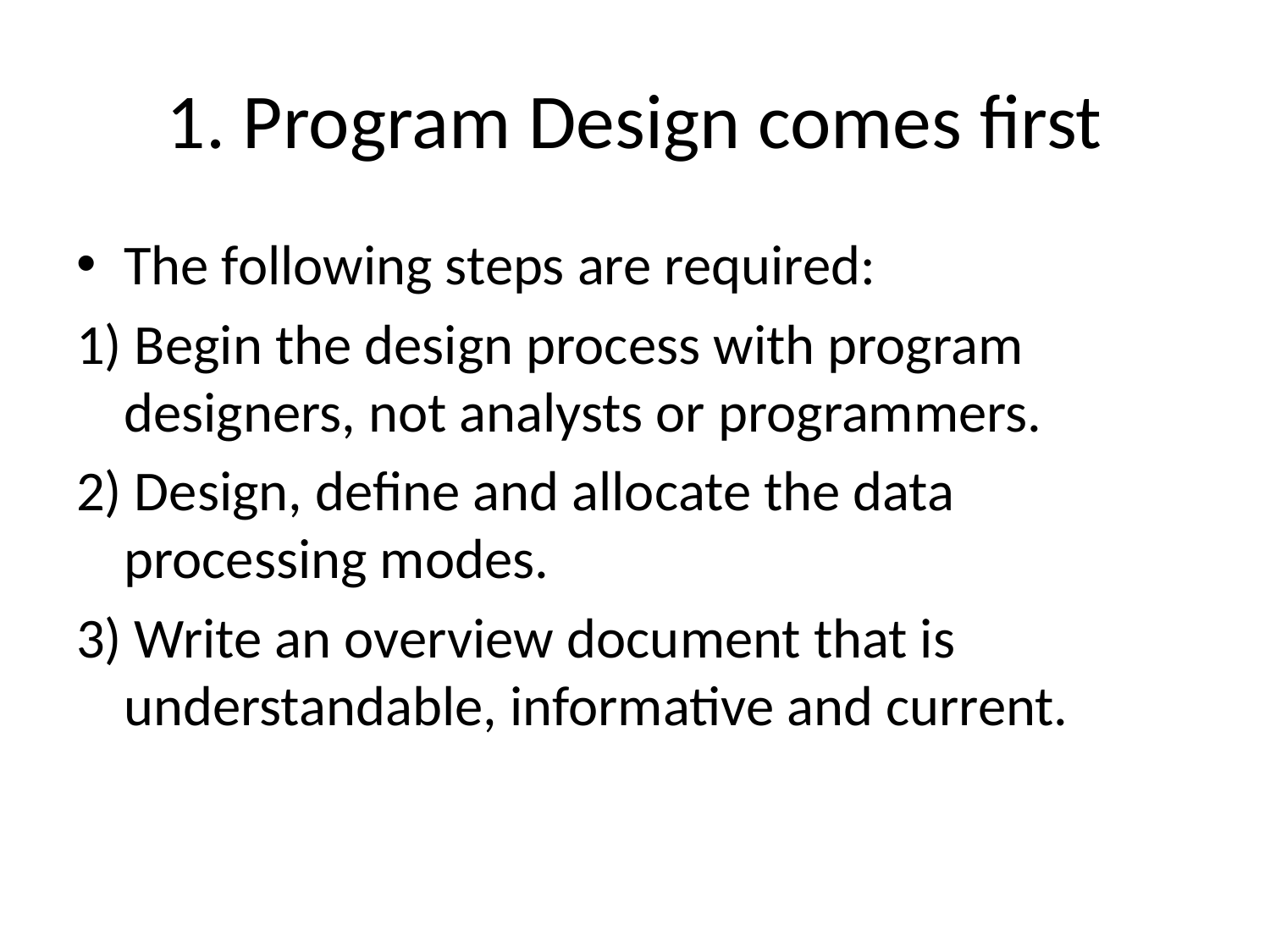

# 1. Program Design comes first
The following steps are required:
1) Begin the design process with program designers, not analysts or programmers.
2) Design, define and allocate the data processing modes.
3) Write an overview document that is understandable, informative and current.